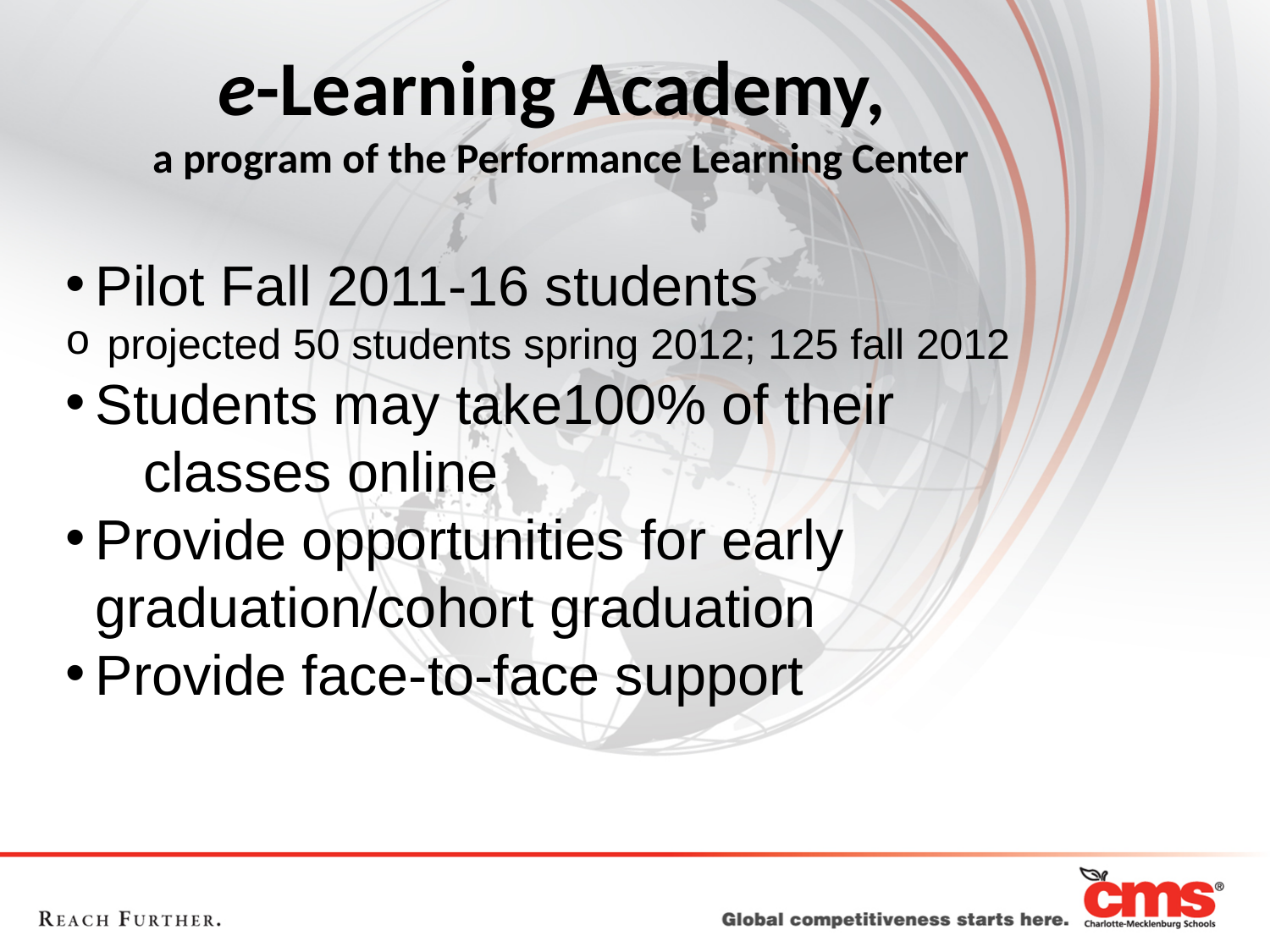

# e-Learning Academy, a program of the Performance Learning Center
Pilot Fall 2011-16 students
 projected 50 students spring 2012; 125 fall 2012
Students may take100% of their
     classes online
Provide opportunities for early 	graduation/cohort graduation
Provide face-to-face support